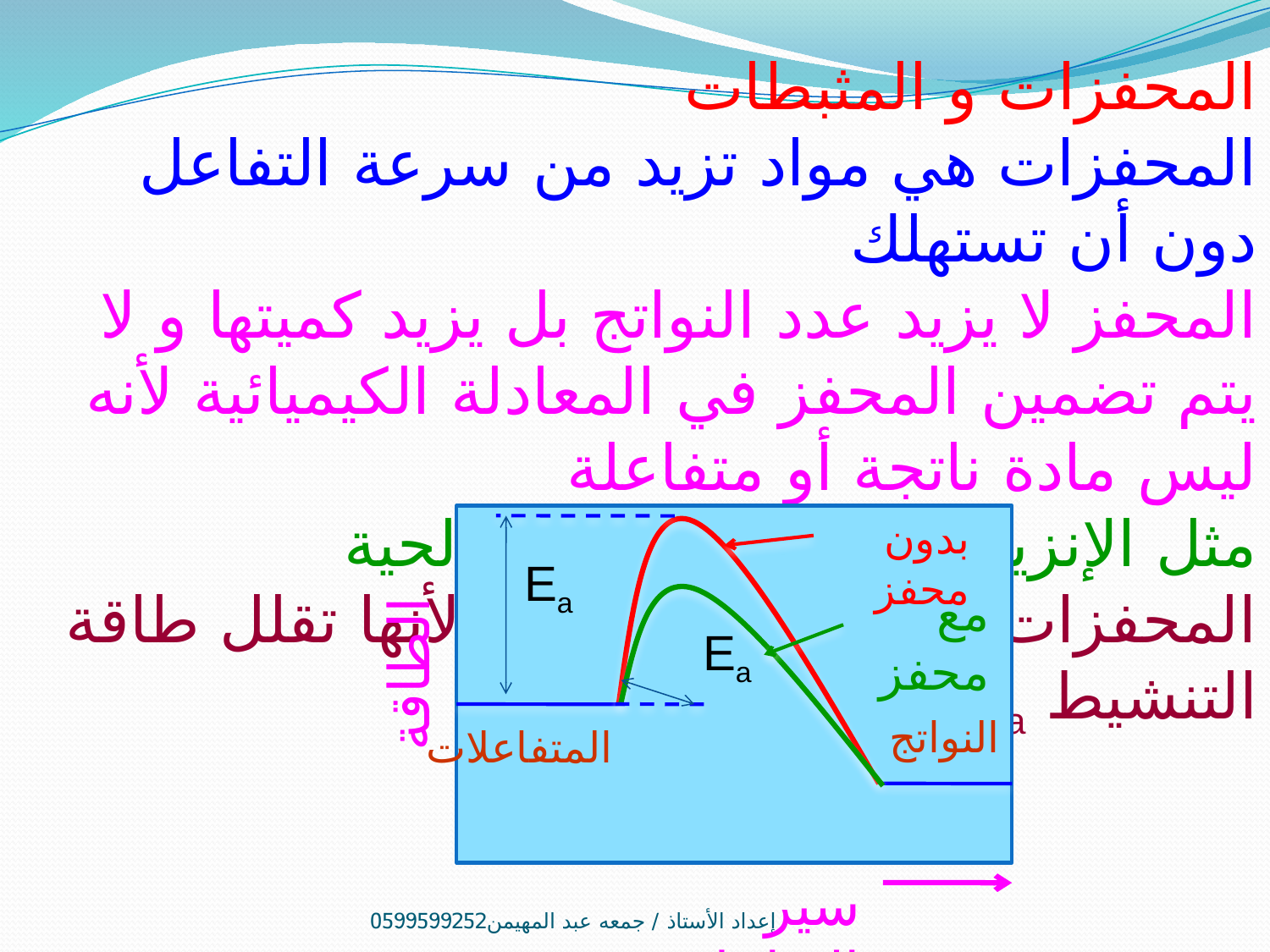

المحفزات و المثبطات
المحفزات هي مواد تزيد من سرعة التفاعل دون أن تستهلك
المحفز لا يزيد عدد النواتج بل يزيد كميتها و لا يتم تضمين المحفز في المعادلة الكيميائية لأنه ليس مادة ناتجة أو متفاعلة
مثل الإنزيمات في المخلوقات الحية
المحفزات تزيد سرعة التفاعل لأنها تقلل طاقة التنشيط Ea

بدون محفز

Ea

مع محفز
Ea
الطاقة
النواتج
المتفاعلات
سير التفاعل
إعداد الأستاذ / جمعه عبد المهيمن0599599252